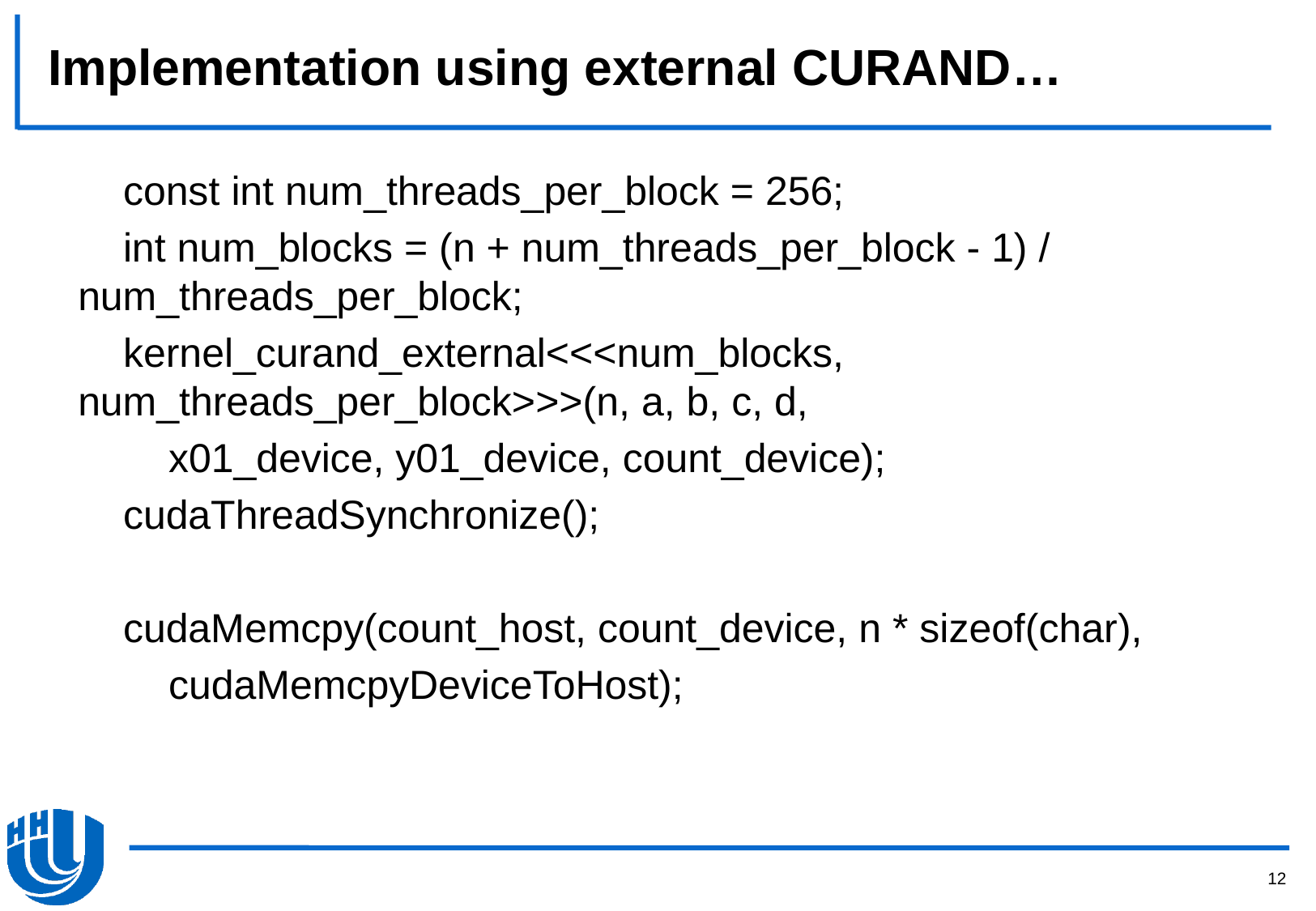

# Implementation using external CURAND…
    const int num_threads_per_block = 256;
    int num_blocks = (n + num_threads_per_block - 1) / num_threads_per_block;
    kernel_curand_external<<<num_blocks, num_threads_per_block>>>(n, a, b, c, d,
        x01_device, y01_device, count_device);
    cudaThreadSynchronize();

    cudaMemcpy(count_host, count_device, n * sizeof(char),
        cudaMemcpyDeviceToHost);
12